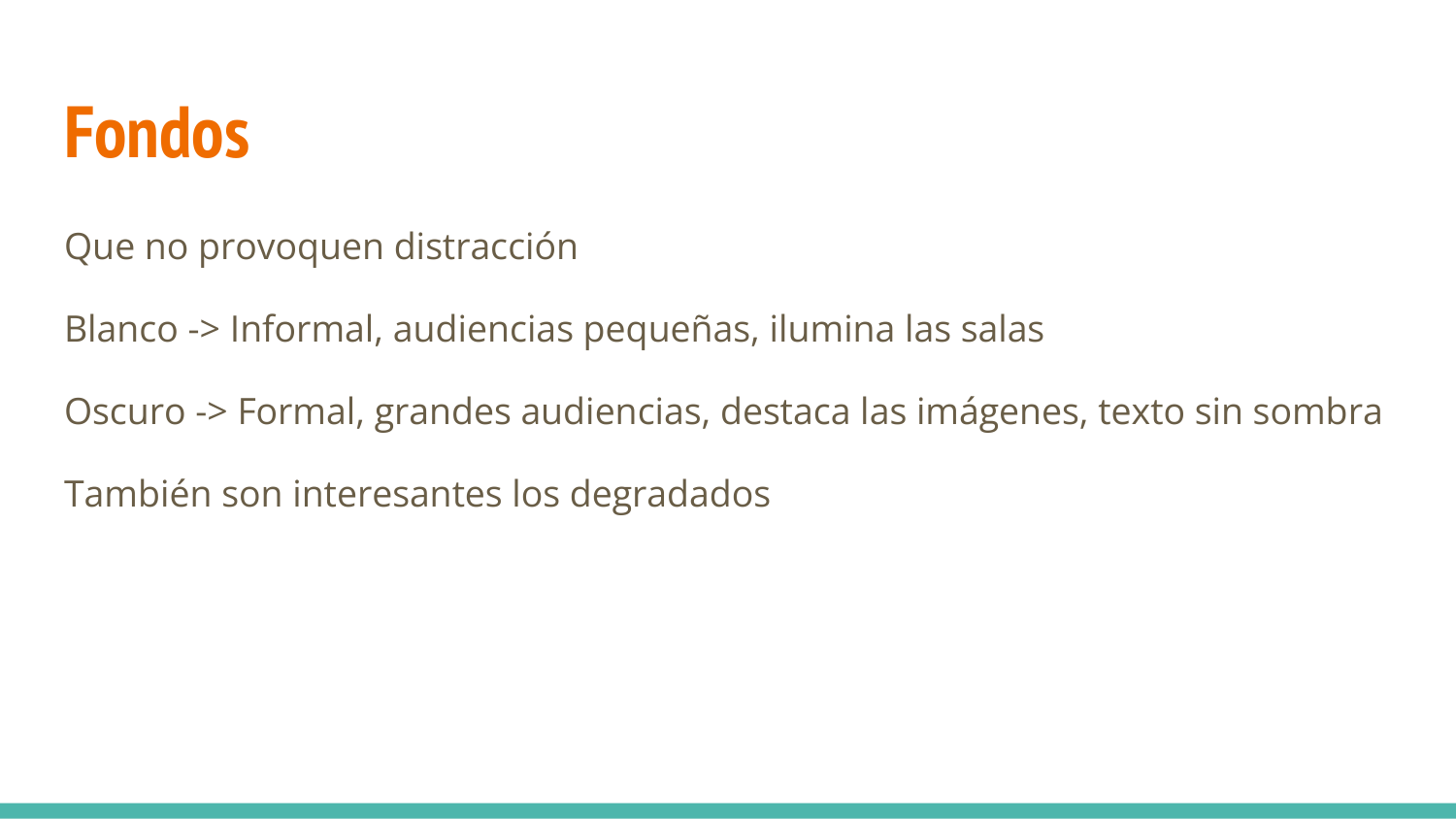

# Fondos
Que no provoquen distracción
Blanco -> Informal, audiencias pequeñas, ilumina las salas
Oscuro -> Formal, grandes audiencias, destaca las imágenes, texto sin sombra
También son interesantes los degradados